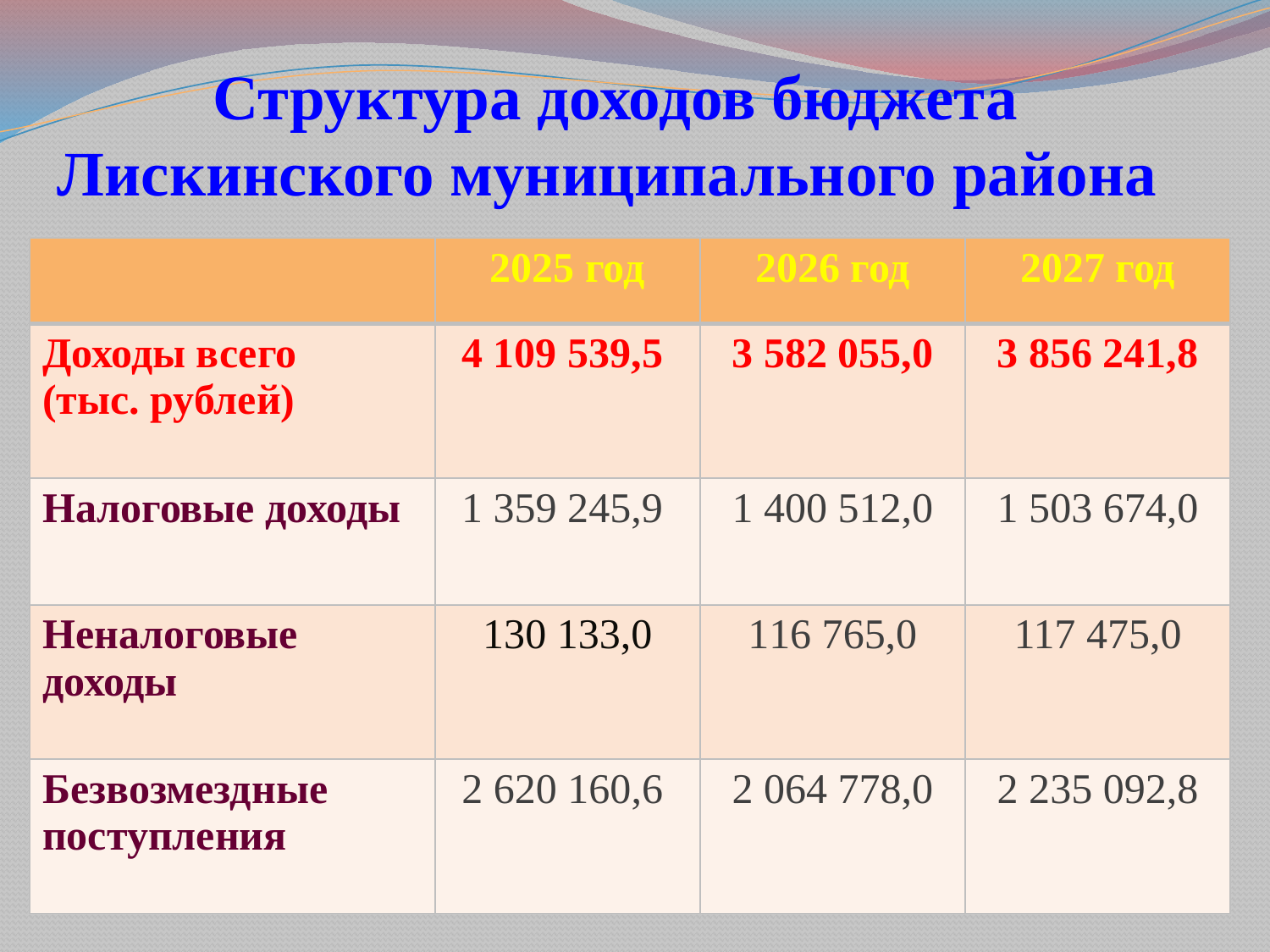

# Структура доходов бюджета Лискинского муниципального района
|  | 2025 год | 2026 год | 2027 год |
| --- | --- | --- | --- |
| Доходы всего (тыс. рублей) | 4 109 539,5 | 3 582 055,0 | 3 856 241,8 |
| Налоговые доходы | 1 359 245,9 | 1 400 512,0 | 1 503 674,0 |
| Неналоговые доходы | 130 133,0 | 116 765,0 | 117 475,0 |
| Безвозмездные поступления | 2 620 160,6 | 2 064 778,0 | 2 235 092,8 |